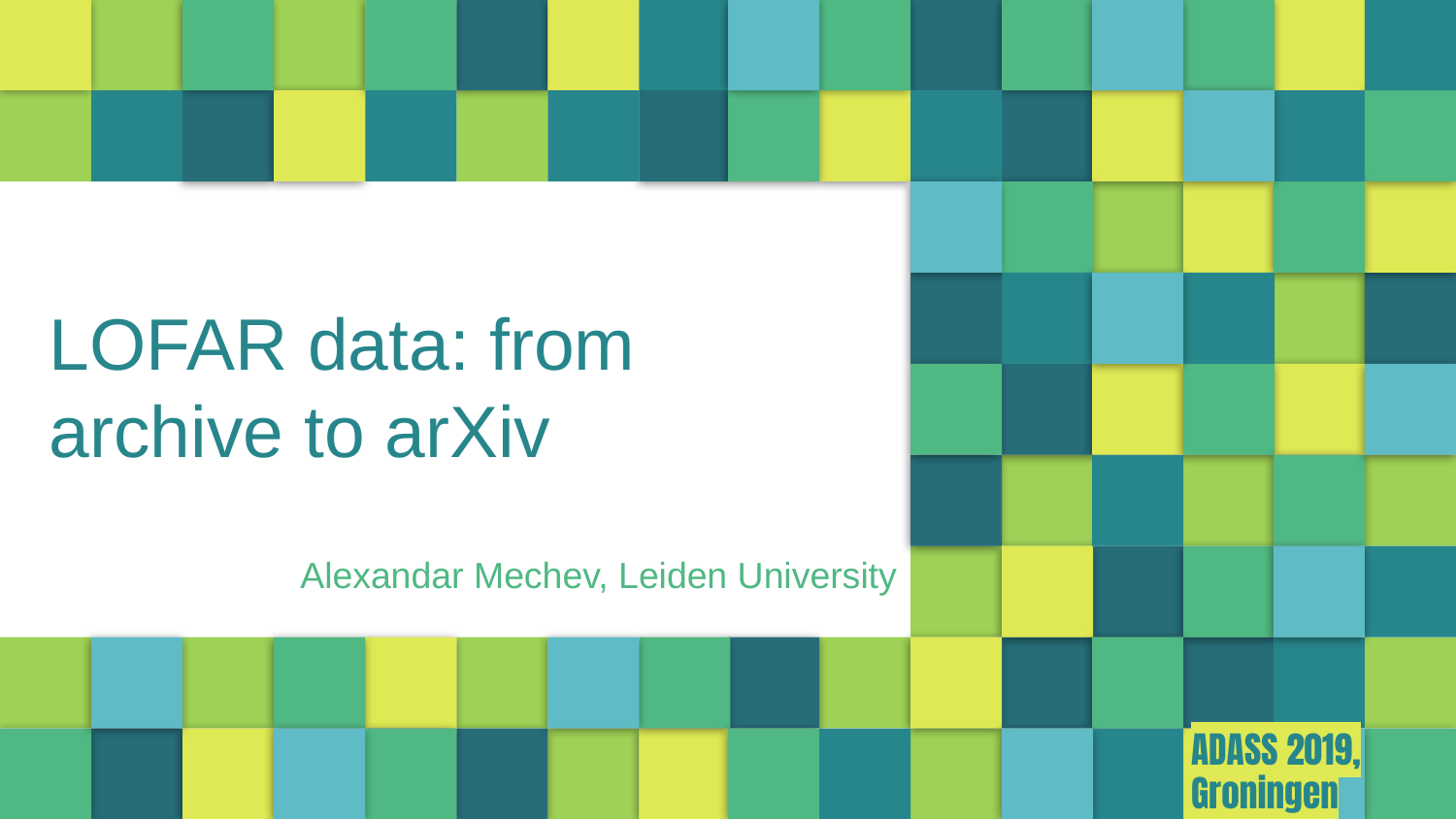

# LOFAR data: from archive to arXiv

Alexandar Mechev, Leiden University
ADASS 2019, Groningen